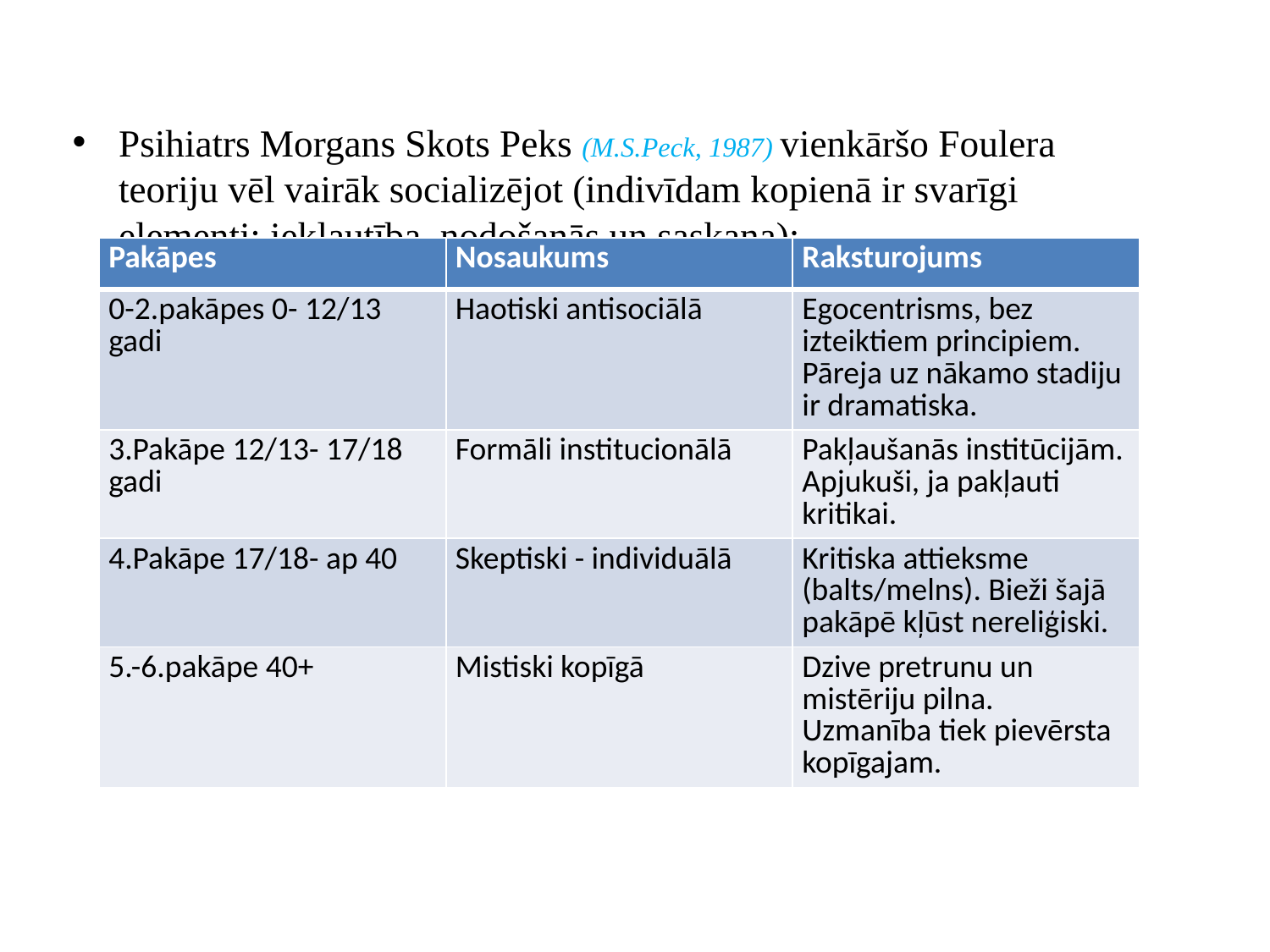

Psihiatrs Morgans Skots Peks (M.S.Peck, 1987) vienkāršo Foulera teoriju vēl vairāk socializējot (indivīdam kopienā ir svarīgi elementi: iekļautība, nodošanās un saskaņa):
| Pakāpes | Nosaukums | Raksturojums |
| --- | --- | --- |
| 0-2.pakāpes 0- 12/13 gadi | Haotiski antisociālā | Egocentrisms, bez izteiktiem principiem. Pāreja uz nākamo stadiju ir dramatiska. |
| 3.Pakāpe 12/13- 17/18 gadi | Formāli institucionālā | Pakļaušanās institūcijām. Apjukuši, ja pakļauti kritikai. |
| 4.Pakāpe 17/18- ap 40 | Skeptiski - individuālā | Kritiska attieksme (balts/melns). Bieži šajā pakāpē kļūst nereliģiski. |
| 5.-6.pakāpe 40+ | Mistiski kopīgā | Dzive pretrunu un mistēriju pilna. Uzmanība tiek pievērsta kopīgajam. |